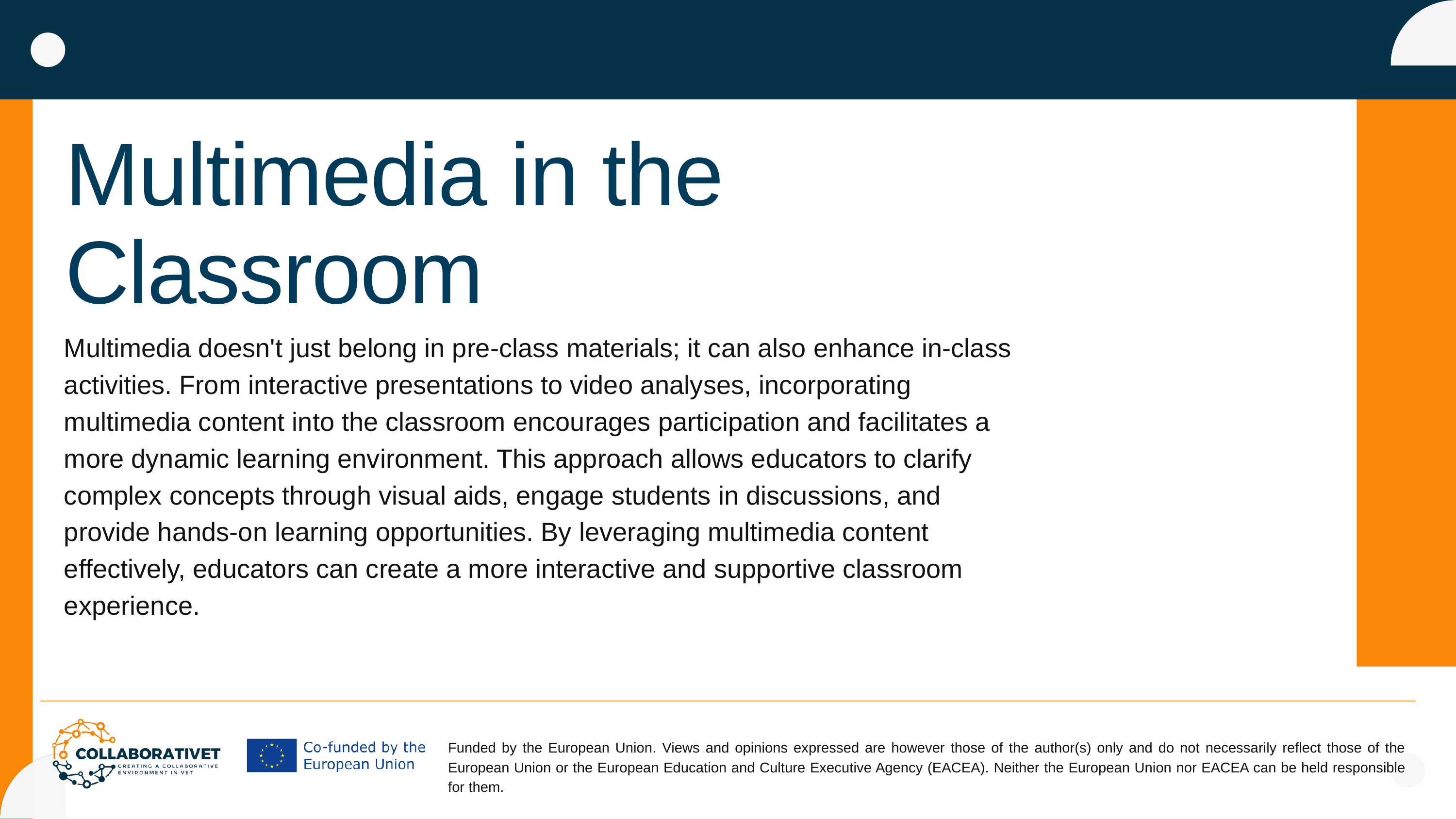

Multimedia in the Classroom
Multimedia doesn't just belong in pre-class materials; it can also enhance in-class activities. From interactive presentations to video analyses, incorporating multimedia content into the classroom encourages participation and facilitates a more dynamic learning environment. This approach allows educators to clarify complex concepts through visual aids, engage students in discussions, and provide hands-on learning opportunities. By leveraging multimedia content effectively, educators can create a more interactive and supportive classroom experience.

Funded by the European Union. Views and opinions expressed are however those of the author(s) only and do not necessarily reflect those of the European Union or the European Education and Culture Executive Agency (EACEA). Neither the European Union nor EACEA can be held responsible for them.